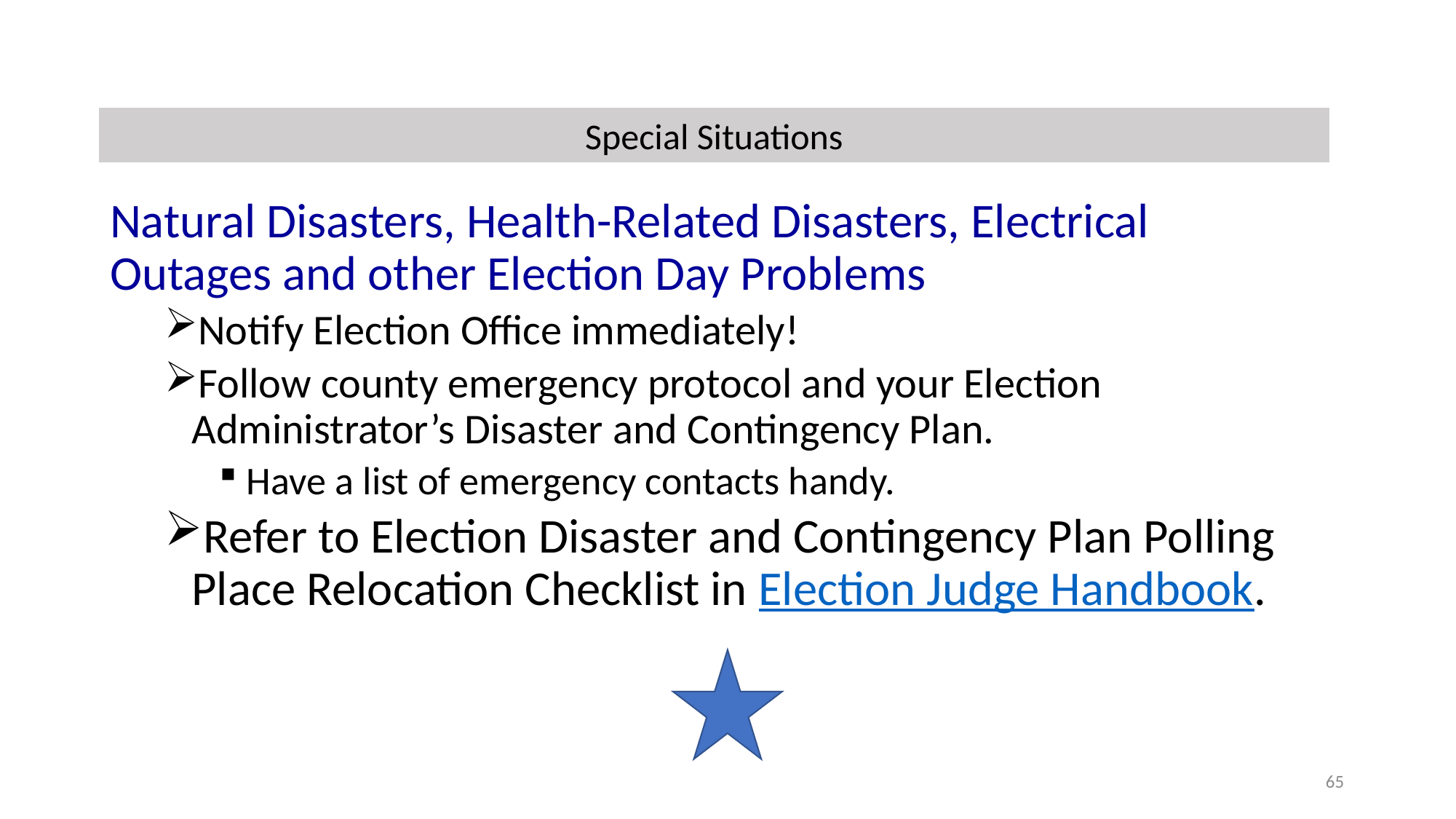

Special Situations
Natural Disasters, Health-Related Disasters, Electrical Outages and other Election Day Problems
Notify Election Office immediately!
Follow county emergency protocol and your Election Administrator’s Disaster and Contingency Plan.
Have a list of emergency contacts handy.
Refer to Election Disaster and Contingency Plan Polling Place Relocation Checklist in Election Judge Handbook.

65